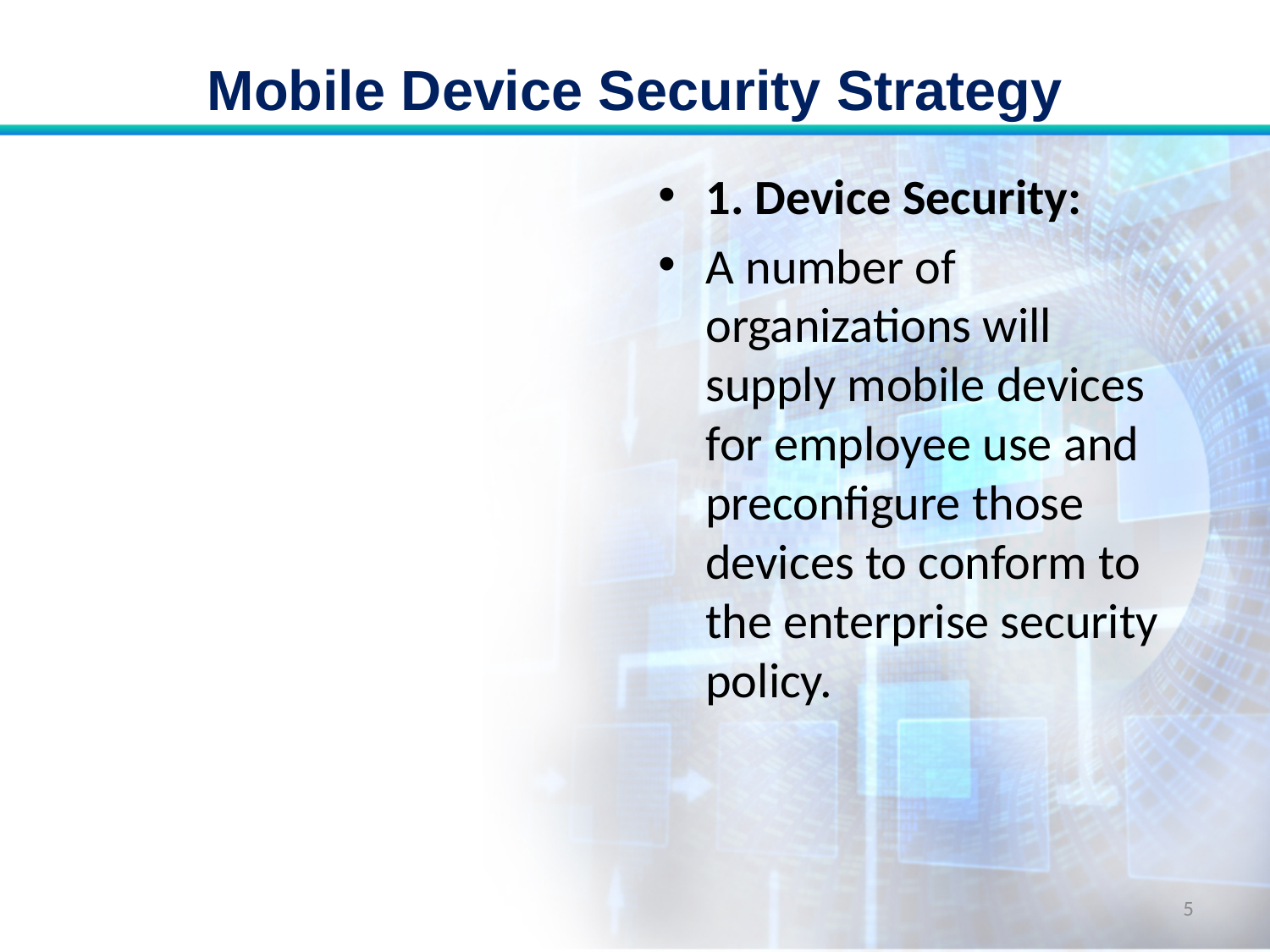

# Mobile Device Security Strategy
1. Device Security:
A number of organizations will supply mobile devices for employee use and preconfigure those devices to conform to the enterprise security policy.
5